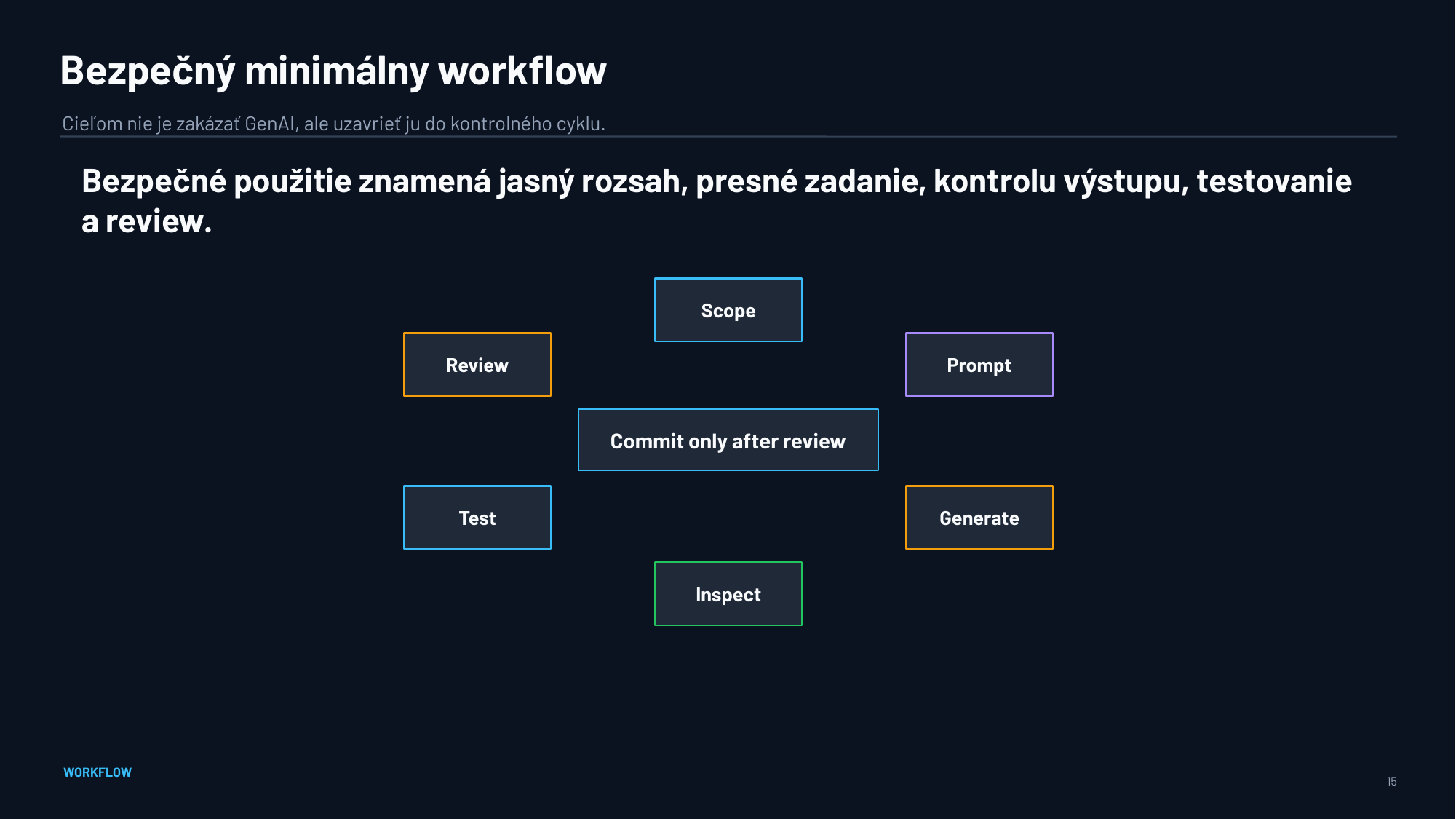

Bezpečný minimálny workflow
Cieľom nie je zakázať GenAI, ale uzavrieť ju do kontrolného cyklu.

Bezpečné použitie znamená jasný rozsah, presné zadanie, kontrolu výstupu, testovanie a review.
Scope
Review
Prompt
Commit only after review
Test
Generate
Inspect
WORKFLOW
15